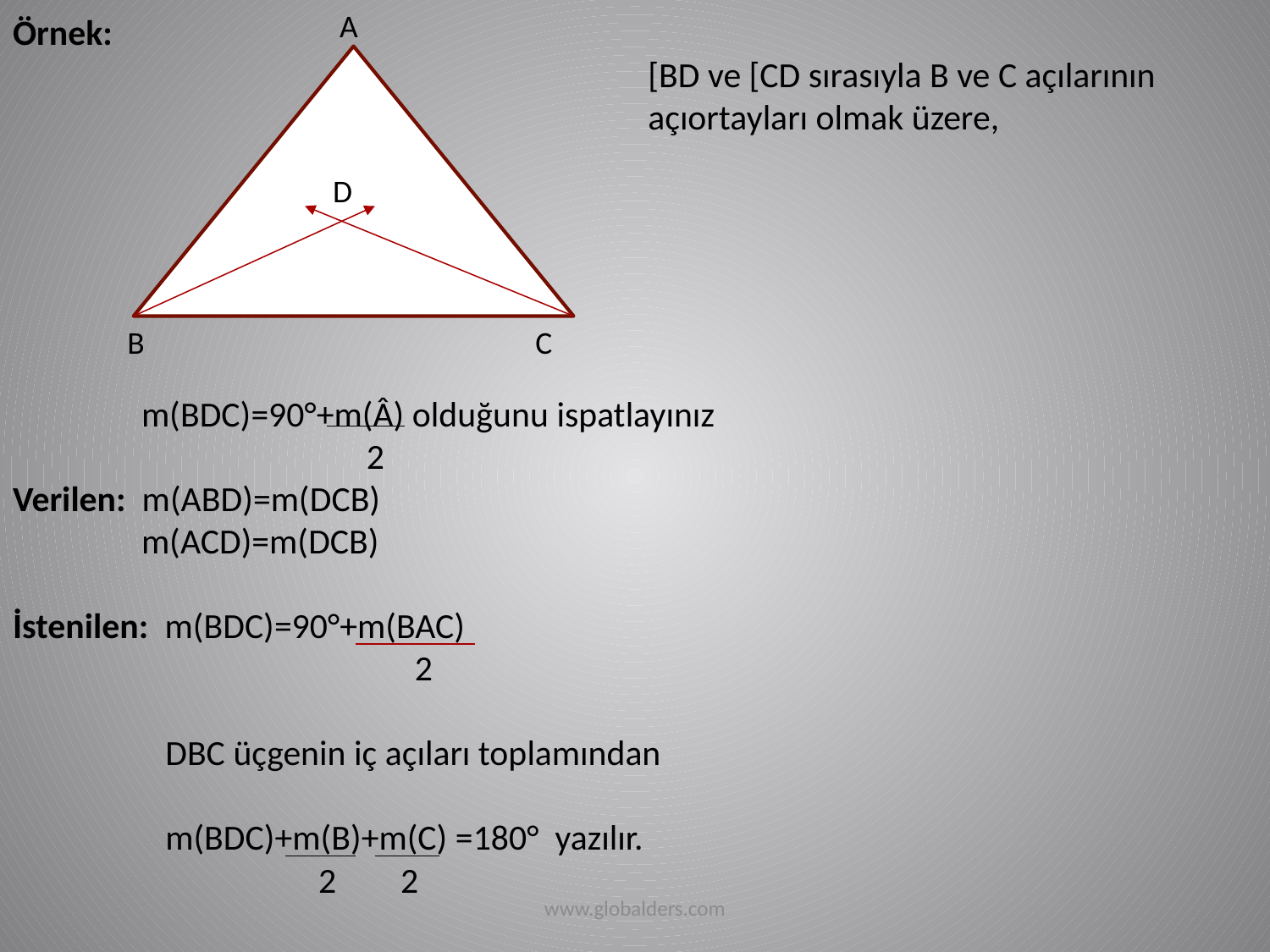

# Örnek: [BD ve [CD sırasıyla B ve C açılarının açıortayları olmak üzere, m(BDC)=90°+m(Â) olduğunu ispatlayınız 2 Verilen:  m(ABD)=m(DCB) m(ACD)=m(DCB) İstenilen:  m(BDC)=90°+m(BAC) 2 DBC üçgenin iç açıları toplamından m(BDC)+m(B)+m(C) =180°  yazılır. 2        2
A

D
B
C
www.globalders.com